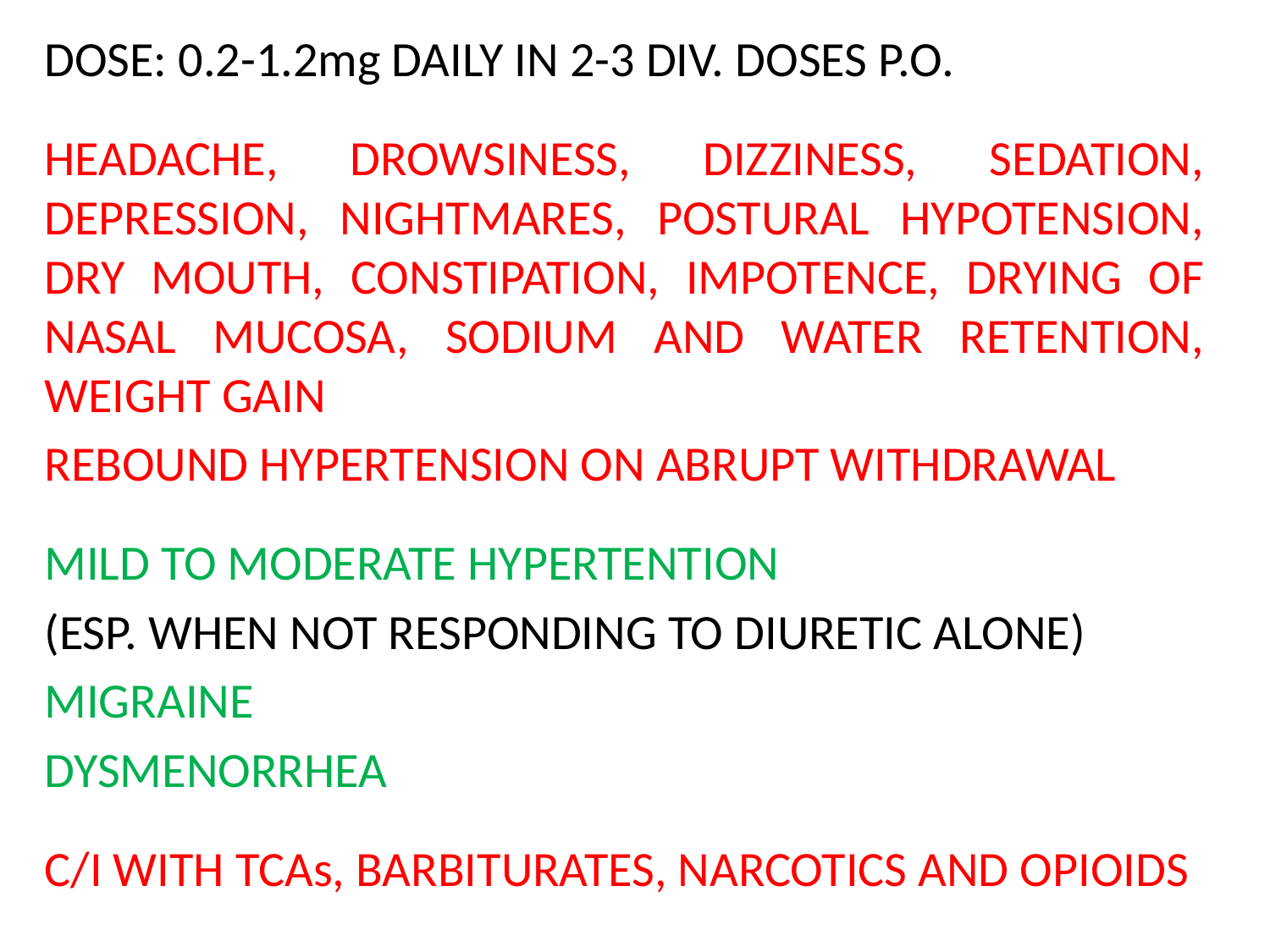

DOSE: 0.2-1.2mg DAILY IN 2-3 DIV. DOSES P.O.

HEADACHE, DROWSINESS, DIZZINESS, SEDATION, DEPRESSION, NIGHTMARES, POSTURAL HYPOTENSION, DRY MOUTH, CONSTIPATION, IMPOTENCE, DRYING OF NASAL MUCOSA, SODIUM AND WATER RETENTION, WEIGHT GAIN
REBOUND HYPERTENSION ON ABRUPT WITHDRAWAL

MILD TO MODERATE HYPERTENTION
(ESP. WHEN NOT RESPONDING TO DIURETIC ALONE)
MIGRAINE
DYSMENORRHEA

C/I WITH TCAs, BARBITURATES, NARCOTICS AND OPIOIDS